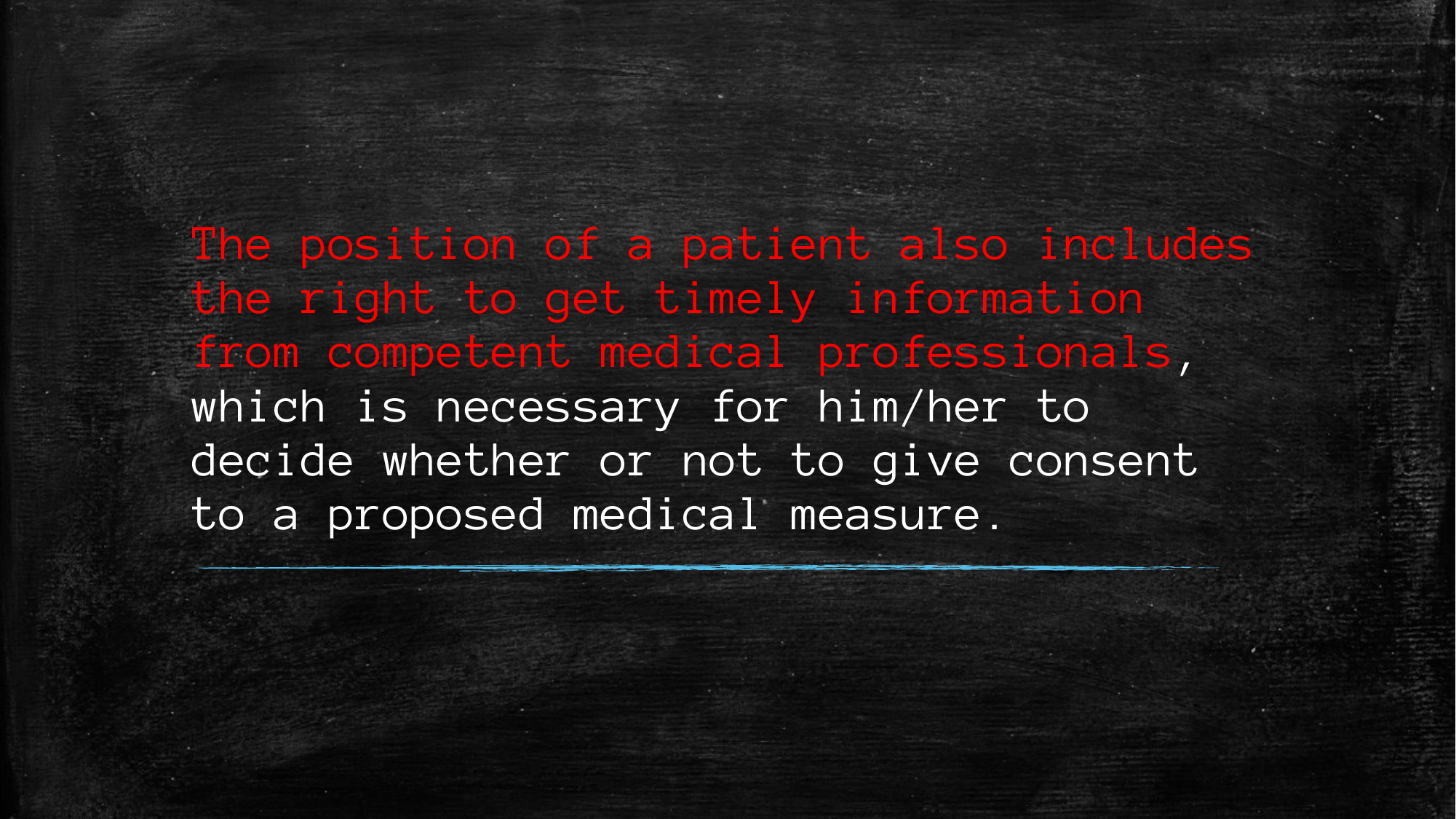

# The position of a patient also includes the right to get timely information from competent medical professionals, which is necessary for him/her to decide whether or not to give consent to a proposed medical measure.